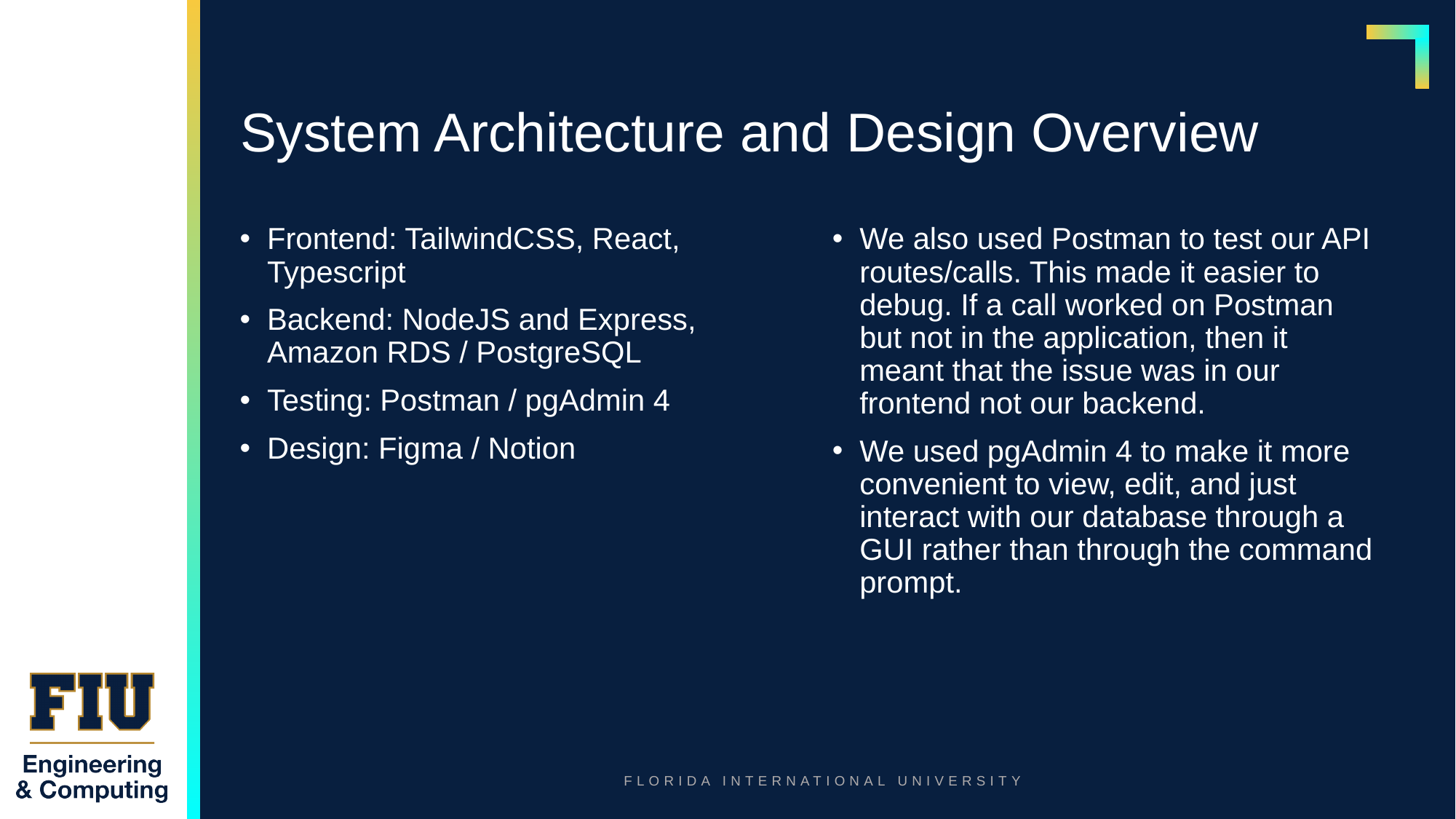

# System Architecture and Design Overview
Frontend: TailwindCSS, React, Typescript
Backend: NodeJS and Express, Amazon RDS / PostgreSQL
Testing: Postman / pgAdmin 4
Design: Figma / Notion
We also used Postman to test our API routes/calls. This made it easier to debug. If a call worked on Postman but not in the application, then it meant that the issue was in our frontend not our backend.
We used pgAdmin 4 to make it more convenient to view, edit, and just interact with our database through a GUI rather than through the command prompt.